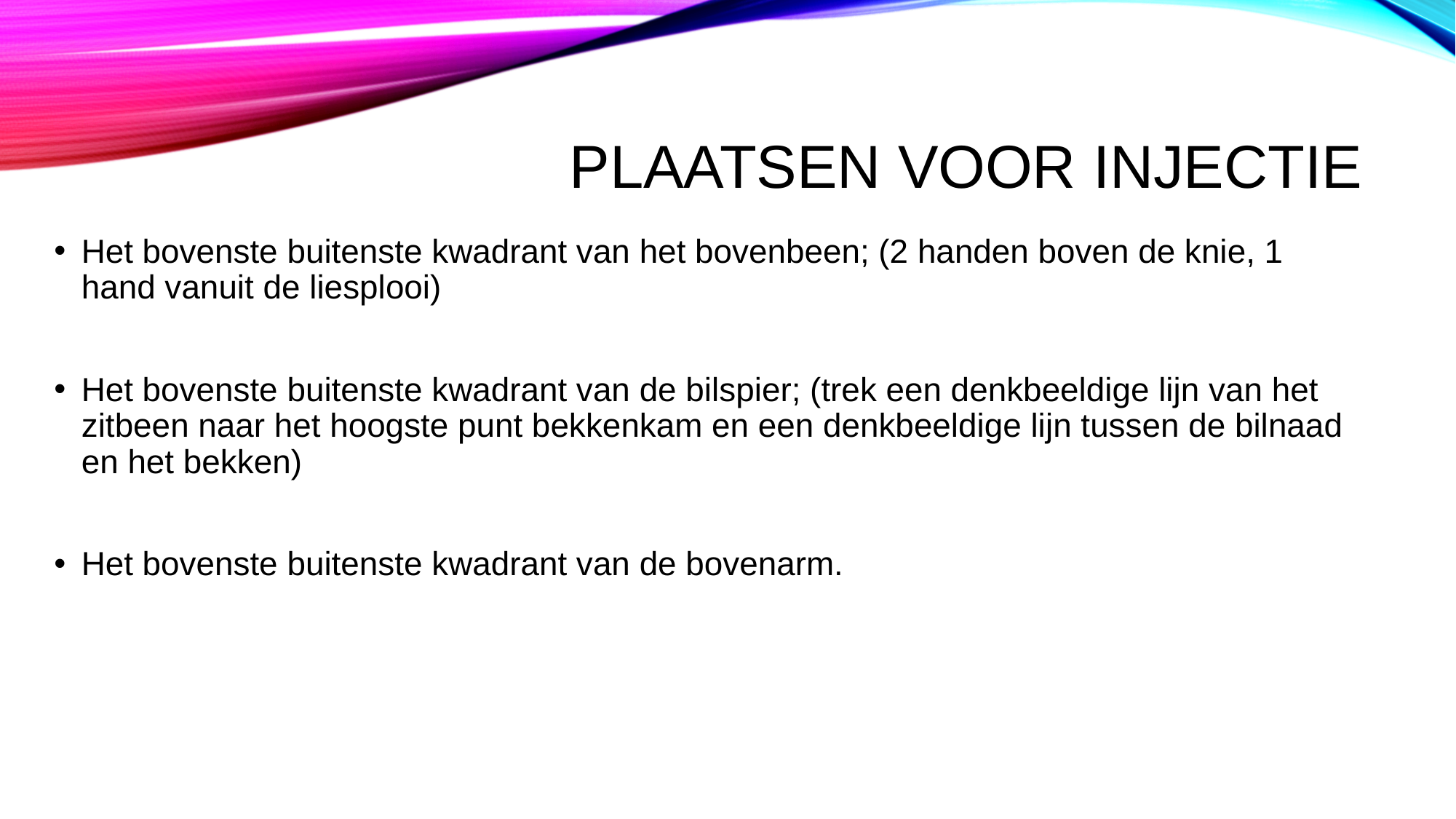

# Plaatsen voor injectie
Het bovenste buitenste kwadrant van het bovenbeen; (2 handen boven de knie, 1 hand vanuit de liesplooi)

Het bovenste buitenste kwadrant van de bilspier; (trek een denkbeeldige lijn van het zitbeen naar het hoogste punt bekkenkam en een denkbeeldige lijn tussen de bilnaad en het bekken)

Het bovenste buitenste kwadrant van de bovenarm.